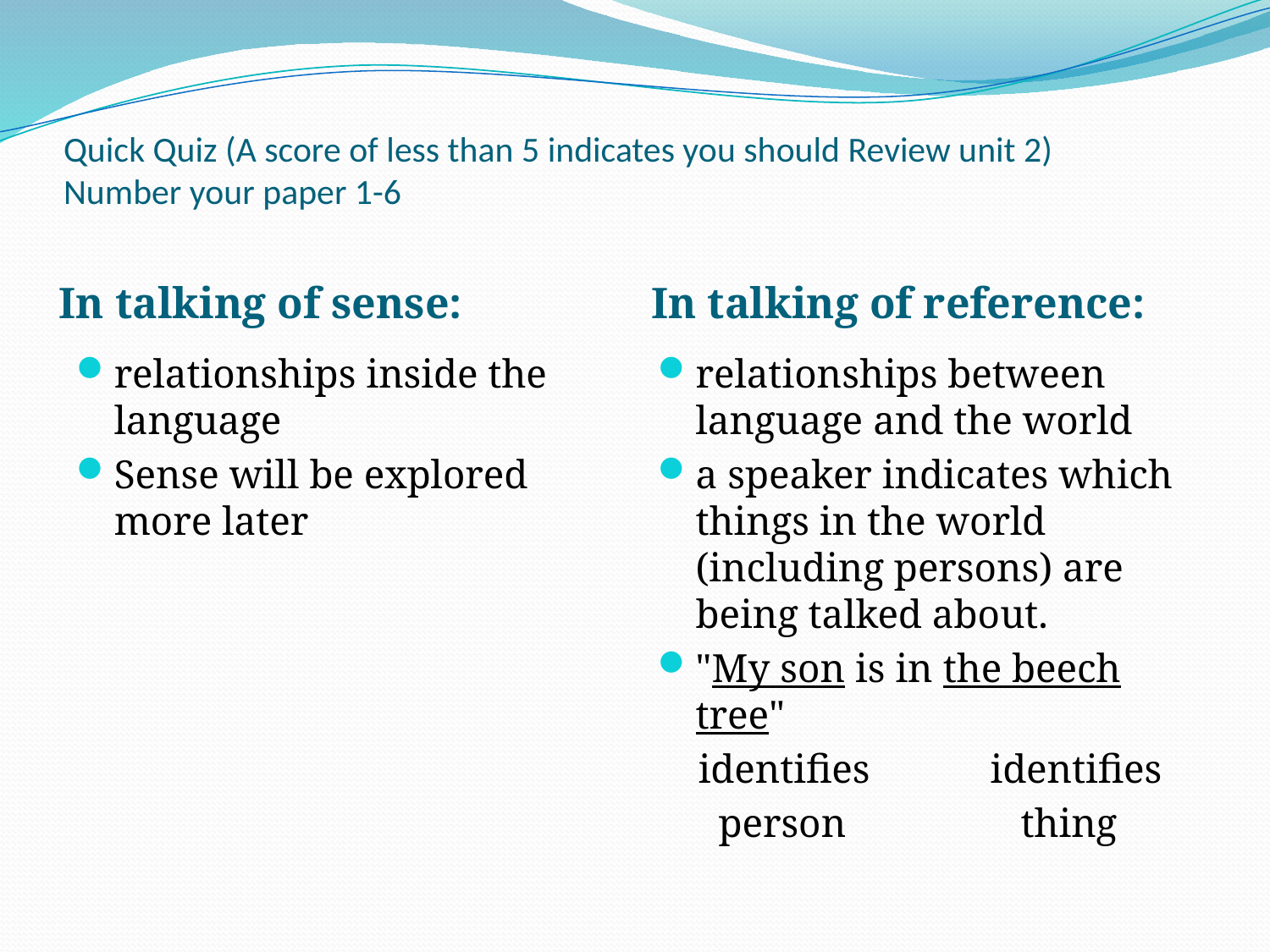

# Quick Quiz (A score of less than 5 indicates you should Review unit 2) Number your paper 1-6
In talking of sense:
In talking of reference:
relationships inside the language
Sense will be explored more later
relationships between language and the world
a speaker indicates which things in the world (including persons) are being talked about.
"My son is in the beech tree"
    identifies 	    identifies
      person  	       thing